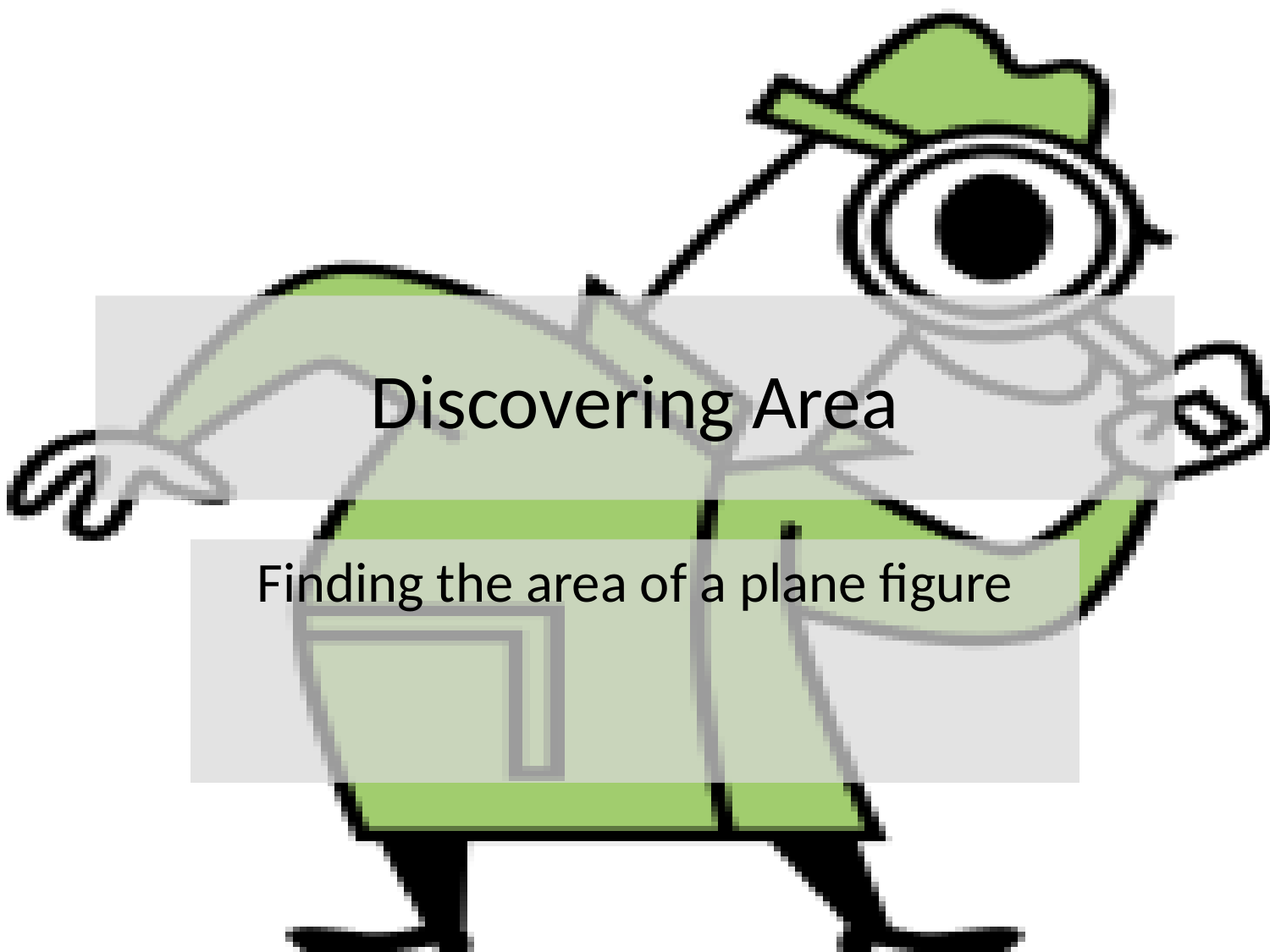

# Discovering Area
Finding the area of a plane figure